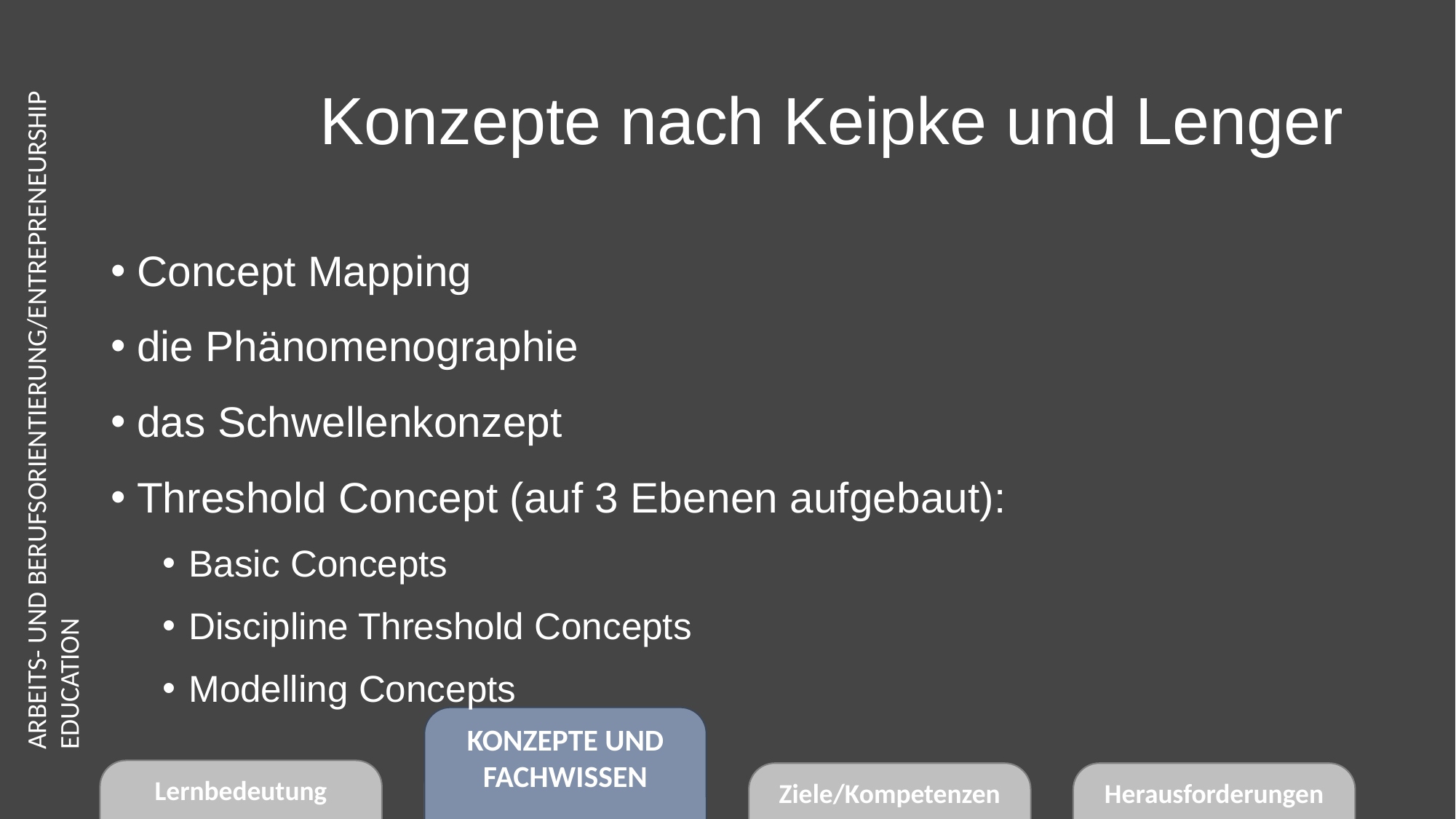

# Konzepte nach Keipke und Lenger
Concept Mapping
die Phänomenographie
das Schwellenkonzept
Threshold Concept (auf 3 Ebenen aufgebaut):
Basic Concepts
Discipline Threshold Concepts
Modelling Concepts